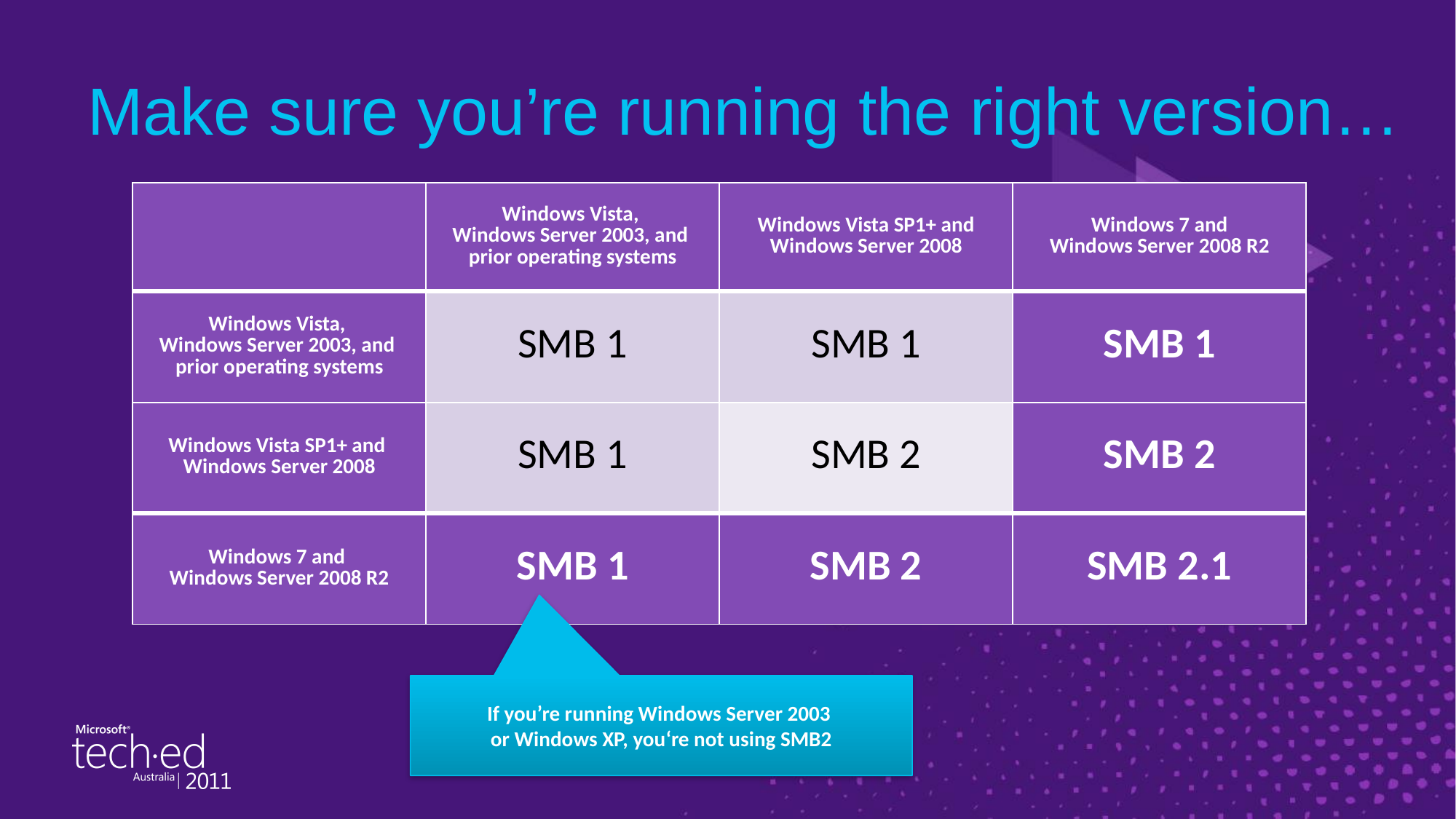

# Make sure you’re running the right version…
|  | Windows Vista, Windows Server 2003, and prior operating systems | Windows Vista SP1+ and Windows Server 2008 | Windows 7 and Windows Server 2008 R2 |
| --- | --- | --- | --- |
| Windows Vista, Windows Server 2003, and prior operating systems | SMB 1 | SMB 1 | SMB 1 |
| Windows Vista SP1+ and Windows Server 2008 | SMB 1 | SMB 2 | SMB 2 |
| Windows 7 and Windows Server 2008 R2 | SMB 1 | SMB 2 | SMB 2.1 |
If you’re running Windows Server 2003
or Windows XP, you‘re not using SMB2